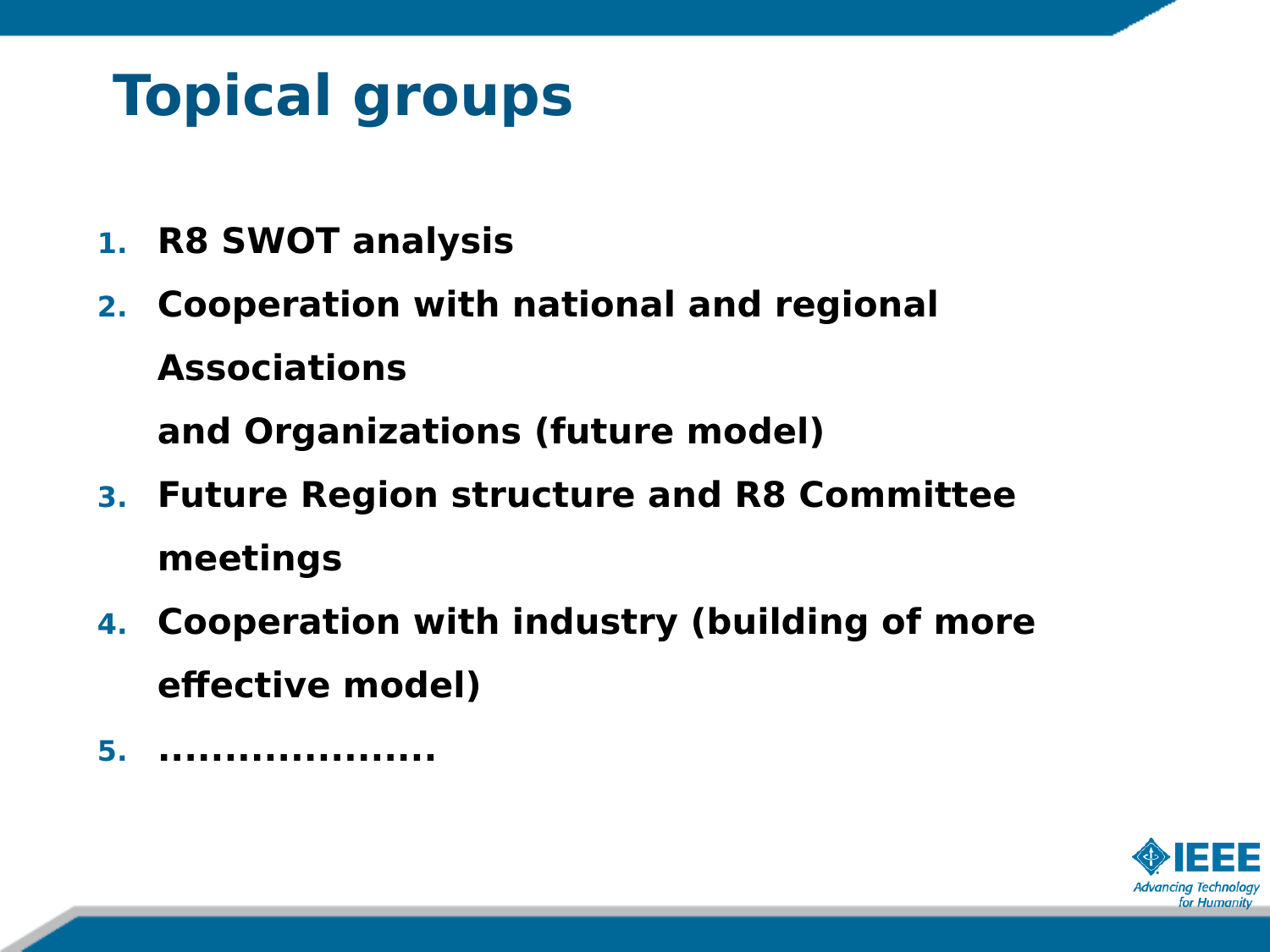

# Topical groups
R8 SWOT analysis
Cooperation with national and regional Associations
and Organizations (future model)
Future Region structure and R8 Committee meetings
Cooperation with industry (building of more effective model)
.....................